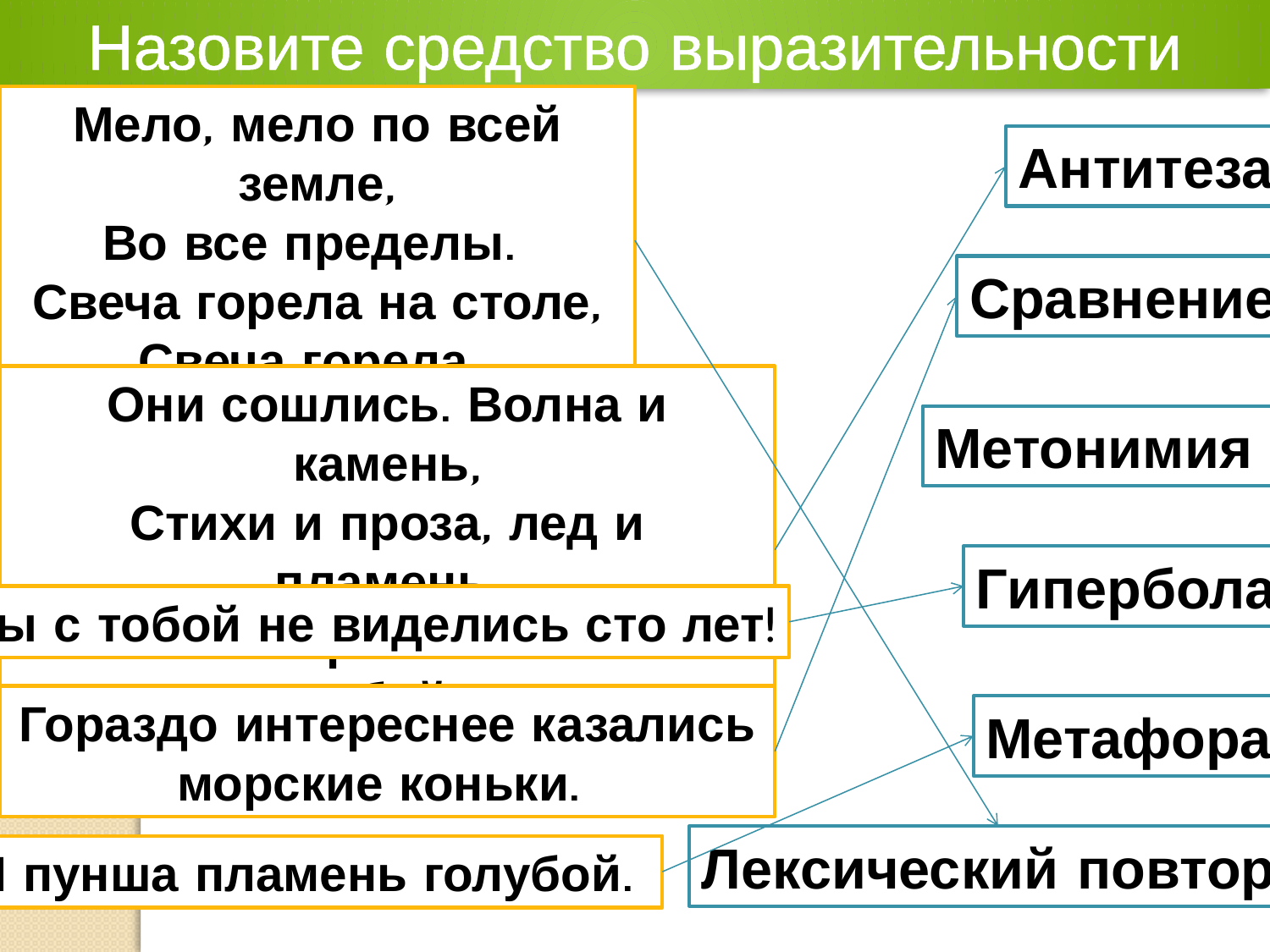

Назовите средство выразительности
Мело, мело по всей земле,
Во все пределы.
Свеча горела на столе,
Свеча горела.
Антитеза
Сравнение
Они сошлись. Волна и камень,
Стихи и проза, лед и пламень,
Не столь различны меж собой.
Метонимия
Гипербола
Мы с тобой не виделись сто лет!
Гораздо интереснее казались морские коньки.
Метафора
Лексический повтор
И пунша пламень голубой.